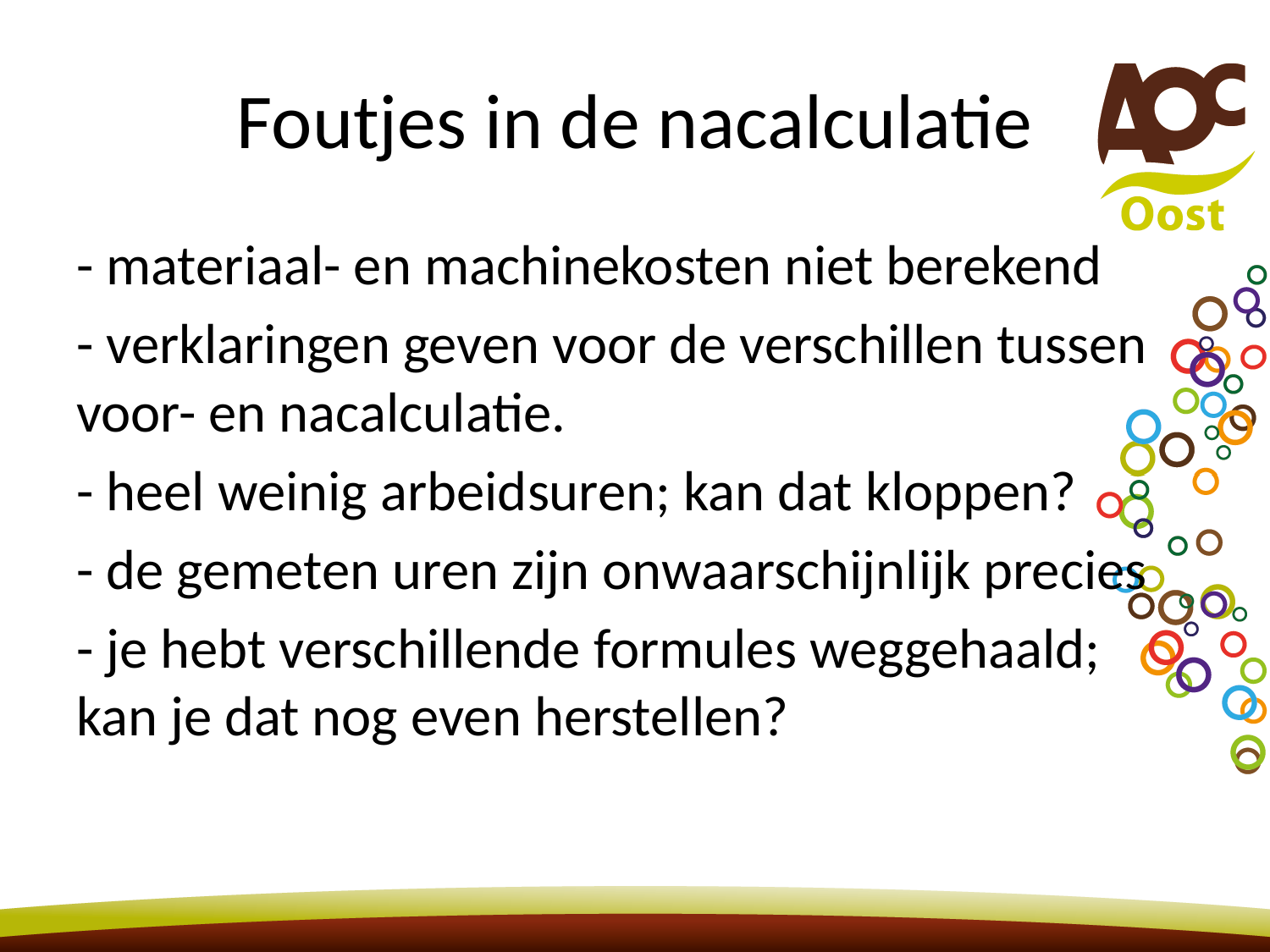

# Foutjes in de nacalculatie
- materiaal- en machinekosten niet berekend
- verklaringen geven voor de verschillen tussen voor- en nacalculatie.
- heel weinig arbeidsuren; kan dat kloppen?
- de gemeten uren zijn onwaarschijnlijk precies
- je hebt verschillende formules weggehaald; kan je dat nog even herstellen?